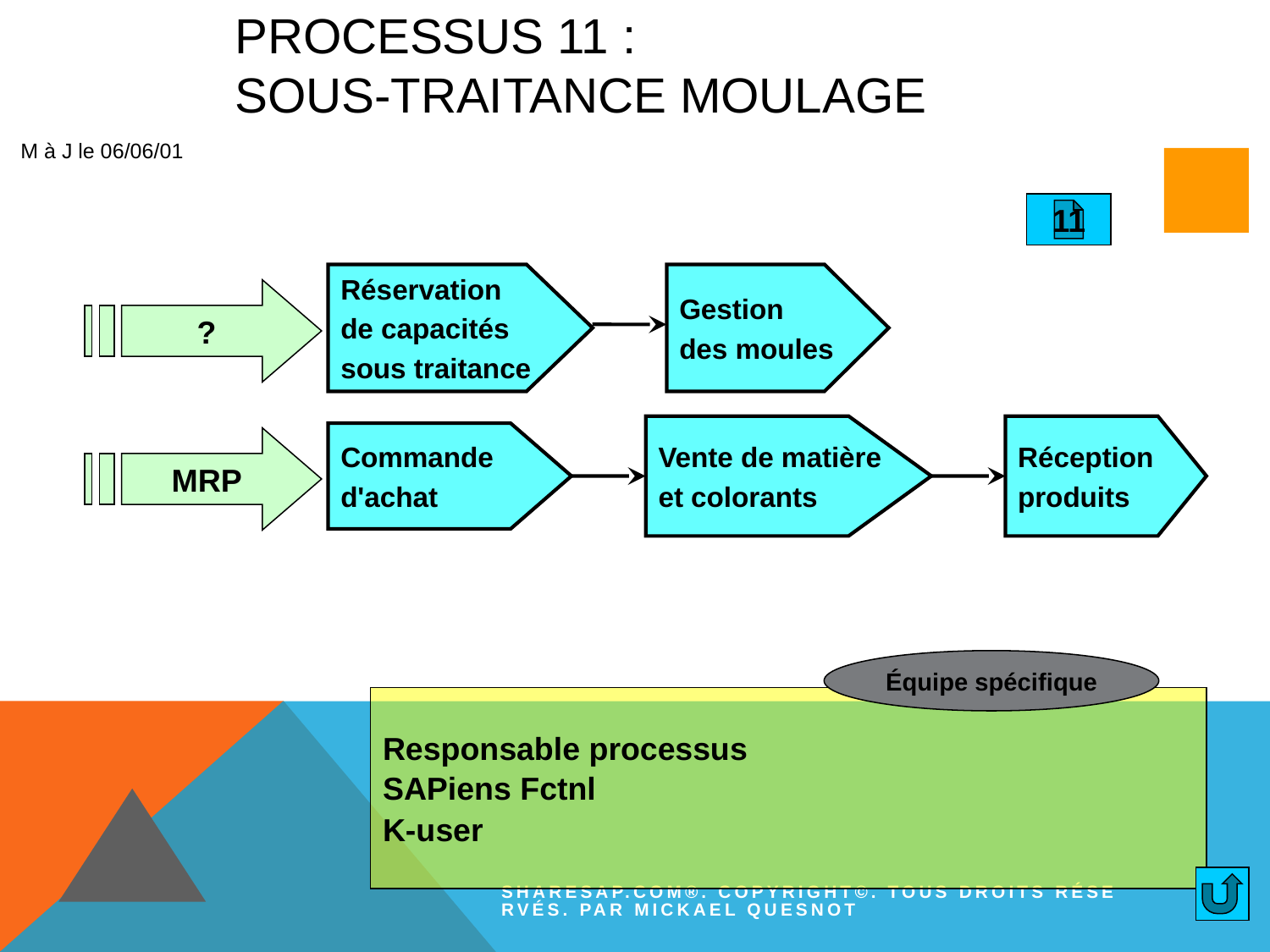

# Processus 11 : Sous-traitance moulage

M à J le 06/06/01

11
Réservation
de capacités
sous traitance
Gestion
des moules
?

Vente de matière
et colorants
Réception
produits
Commande
d'achat
MRP

Équipe spécifique
Responsable processus
SAPiens Fctnl
K-user

Sharesap.com®. Copyright©. Tous droits réservés. Par Mickael QUESNOT